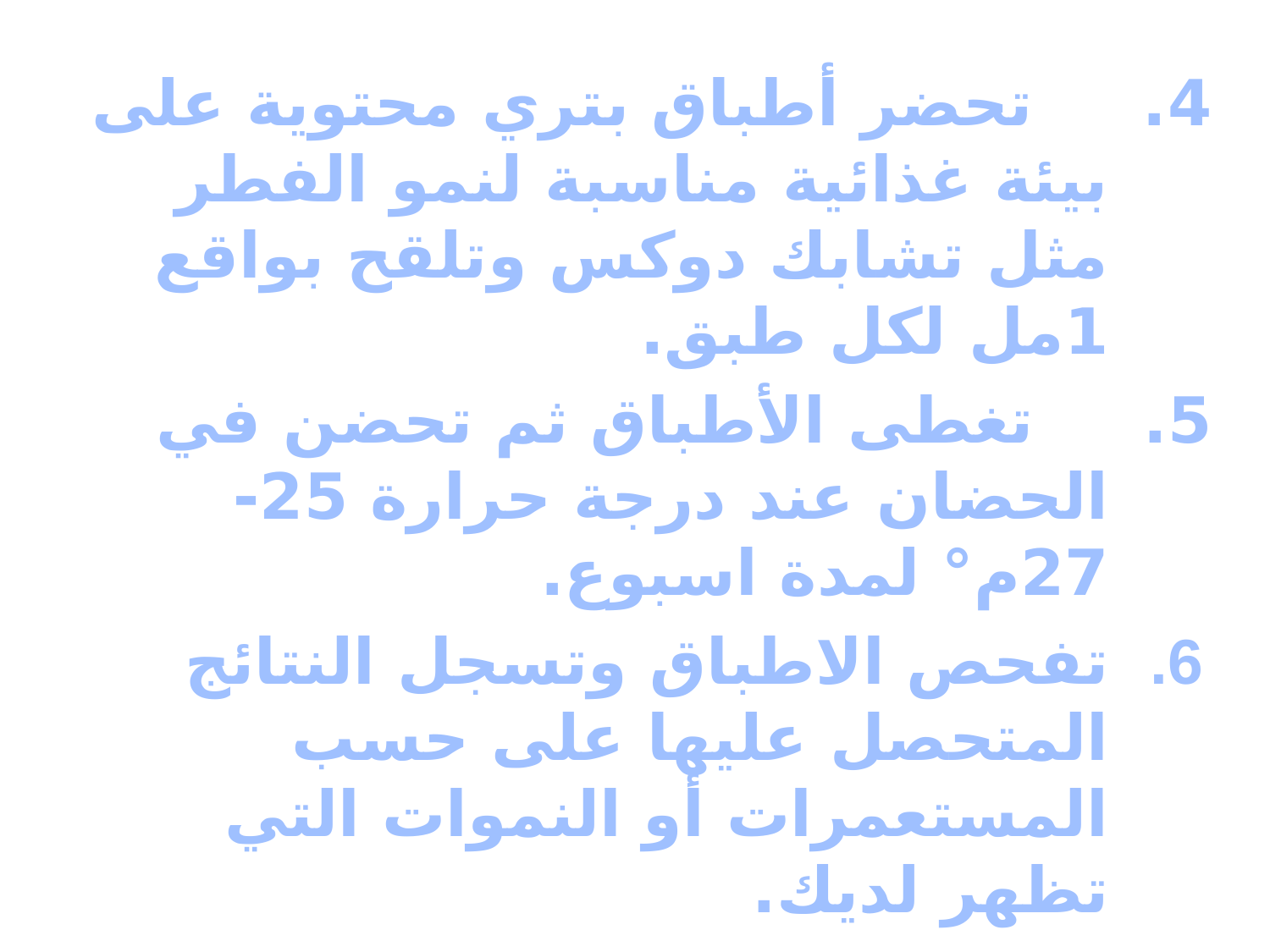

#
4.     تحضر أطباق بتري محتوية على بيئة غذائية مناسبة لنمو الفطر مثل تشابك دوكس وتلقح بواقع 1مل لكل طبق.
5.     تغطى الأطباق ثم تحضن في الحضان عند درجة حرارة 25-27م° لمدة اسبوع.
تفحص الاطباق وتسجل النتائج المتحصل عليها على حسب المستعمرات أو النموات التي تظهر لديك.
بعض الاطباق يتم تلقيحها بواسطة التربة مباشرة دون تخفيف (الرش المباشر) عن طريق رش أقل كمية ممكنة من التربة على سطح الطبق مباشرة وذلك تحت ظروف التعقيم.
*  كلما زاد التخفيف كلما أمكن الحصول على مستعمرات فطرية نقية.